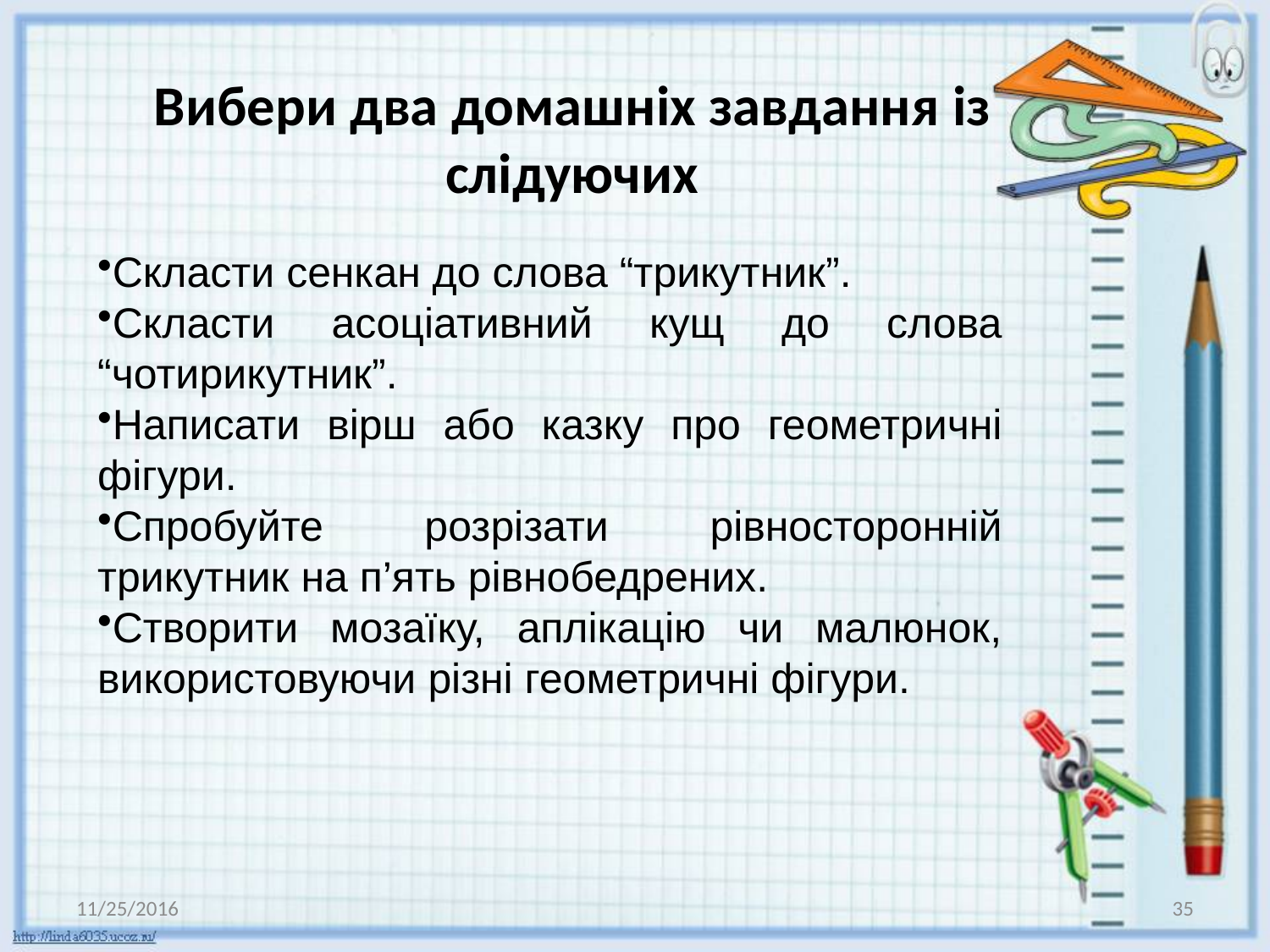

Вибери два домашніх завдання із слідуючих

Скласти сенкан до слова “трикутник”.
Скласти асоціативний кущ до слова “чотирикутник”.
Написати вірш або казку про геометричні фігури.
Спробуйте розрізати рівносторонній трикутник на п’ять рівнобедрених.
Створити мозаїку, аплікацію чи малюнок, використовуючи різні геометричні фігури.
11/25/2016
35